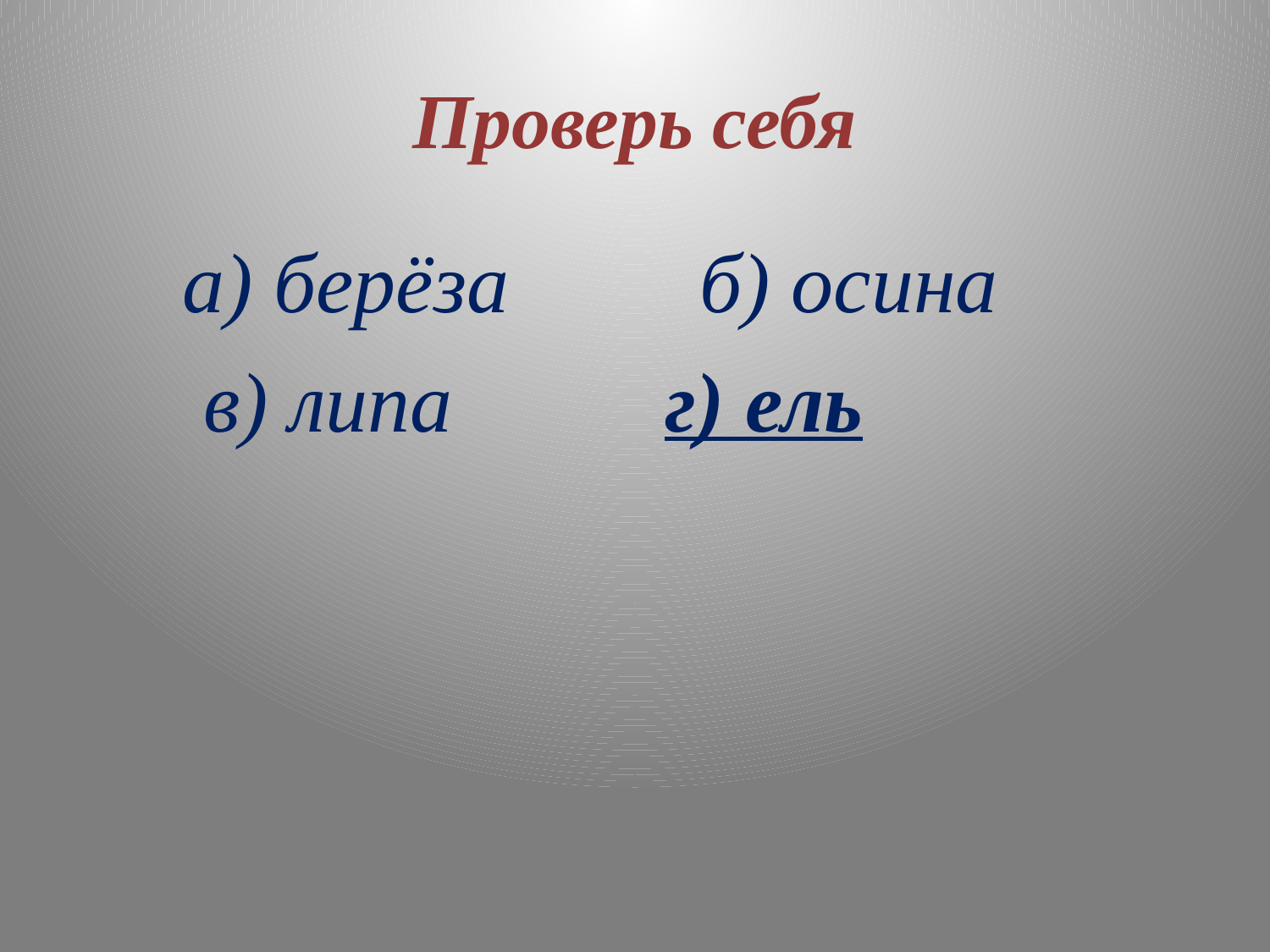

# Проверь себя
     а) берёза         б) осина
      в) липа          г) ель